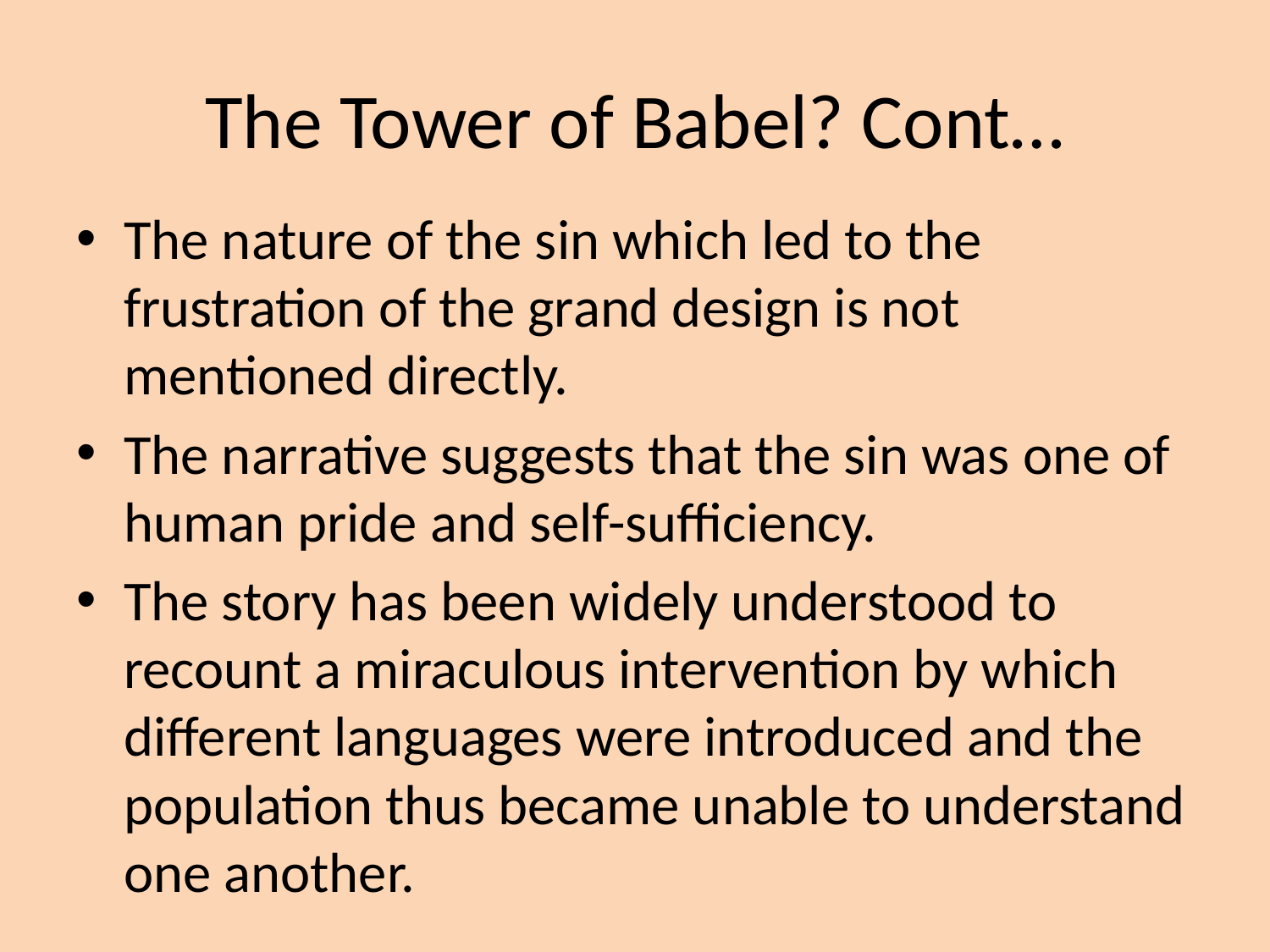

# The Tower of Babel? Cont…
The nature of the sin which led to the frustration of the grand design is not mentioned directly.
The narrative suggests that the sin was one of human pride and self-sufficiency.
The story has been widely understood to recount a miraculous intervention by which different languages were introduced and the population thus became unable to understand one another.